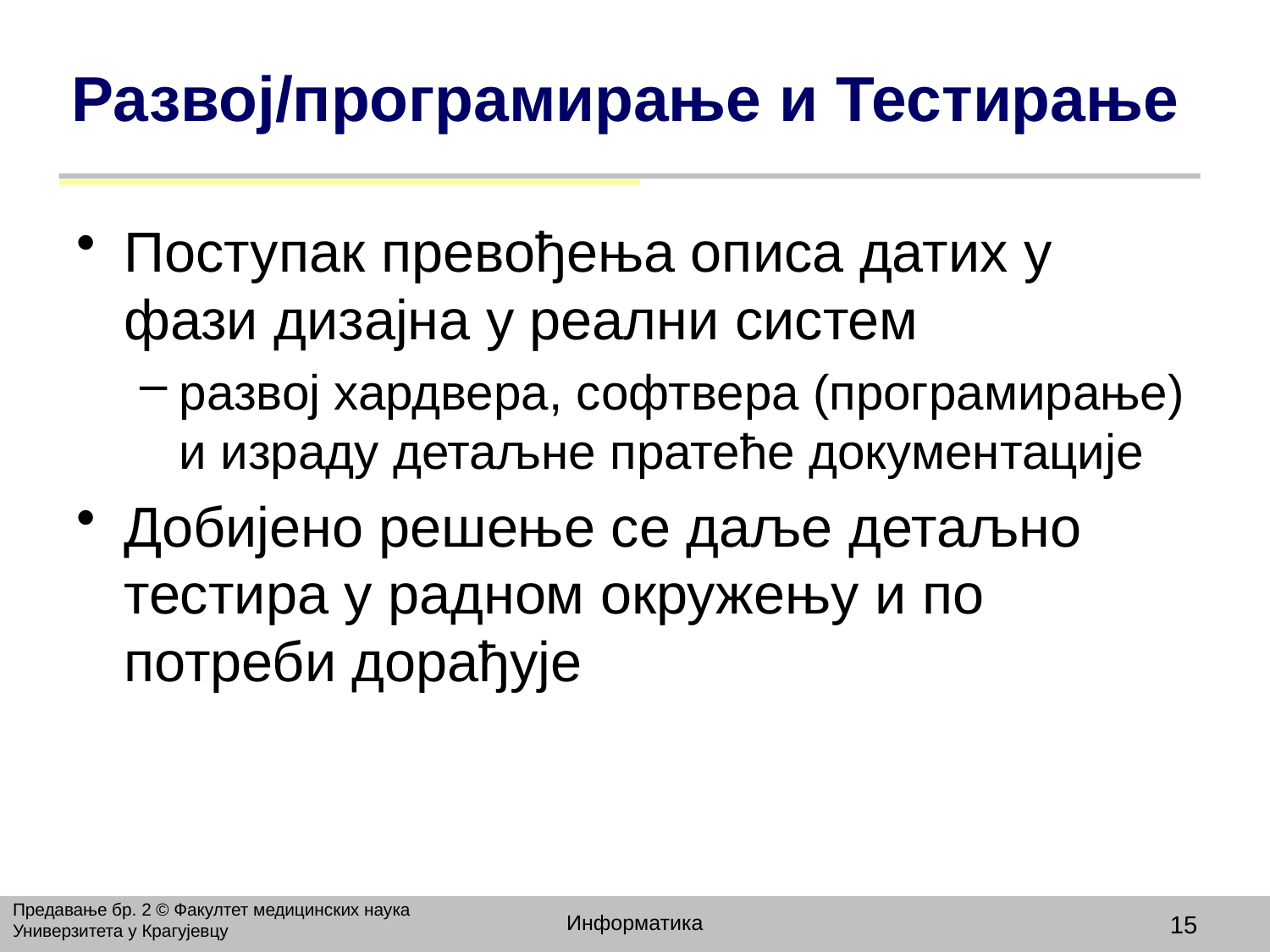

# Развој/програмирање и Тестирање
Поступак превођења описа датих у фази дизајна у реални систем
развој хардвера, софтвера (програмирање) и израду детаљне пратеће документације
Добијено решење се даље детаљно тестира у радном окружењу и по потреби дорађује
Предавање бр. 2 © Факултет медицинских наука Универзитета у Крагујевцу
Информатика
15